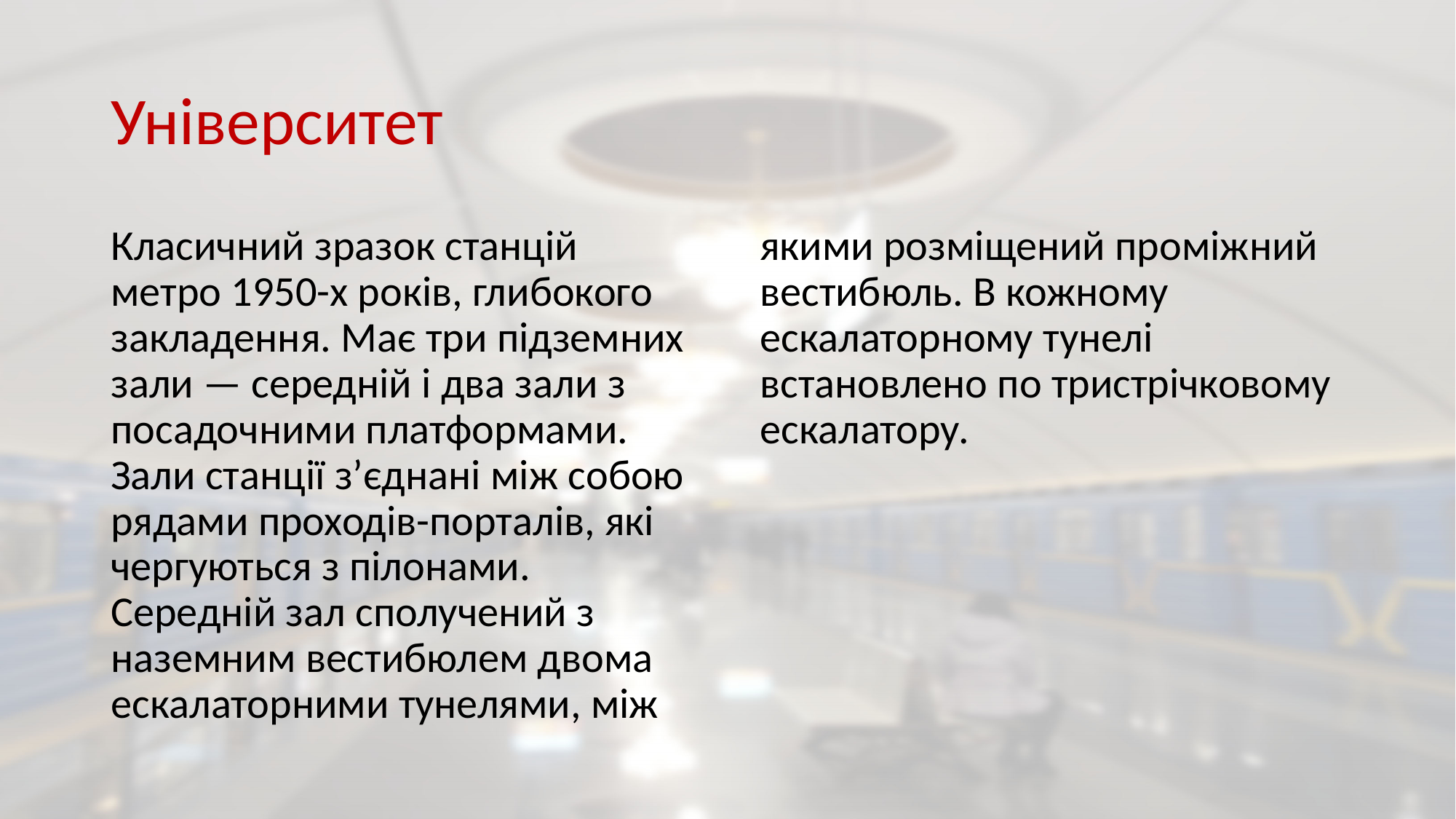

# Університет
Класичний зразок станцій метро 1950-х років, глибокого закладення. Має три підземних зали — середній і два зали з посадочними платформами. Зали станції з’єднані між собою рядами проходів-порталів, які чергуються з пілонами. Середній зал сполучений з наземним вестибюлем двома ескалаторними тунелями, між якими розміщений проміжний вестибюль. В кожному ескалаторному тунелі встановлено по тристрічковому ескалатору.